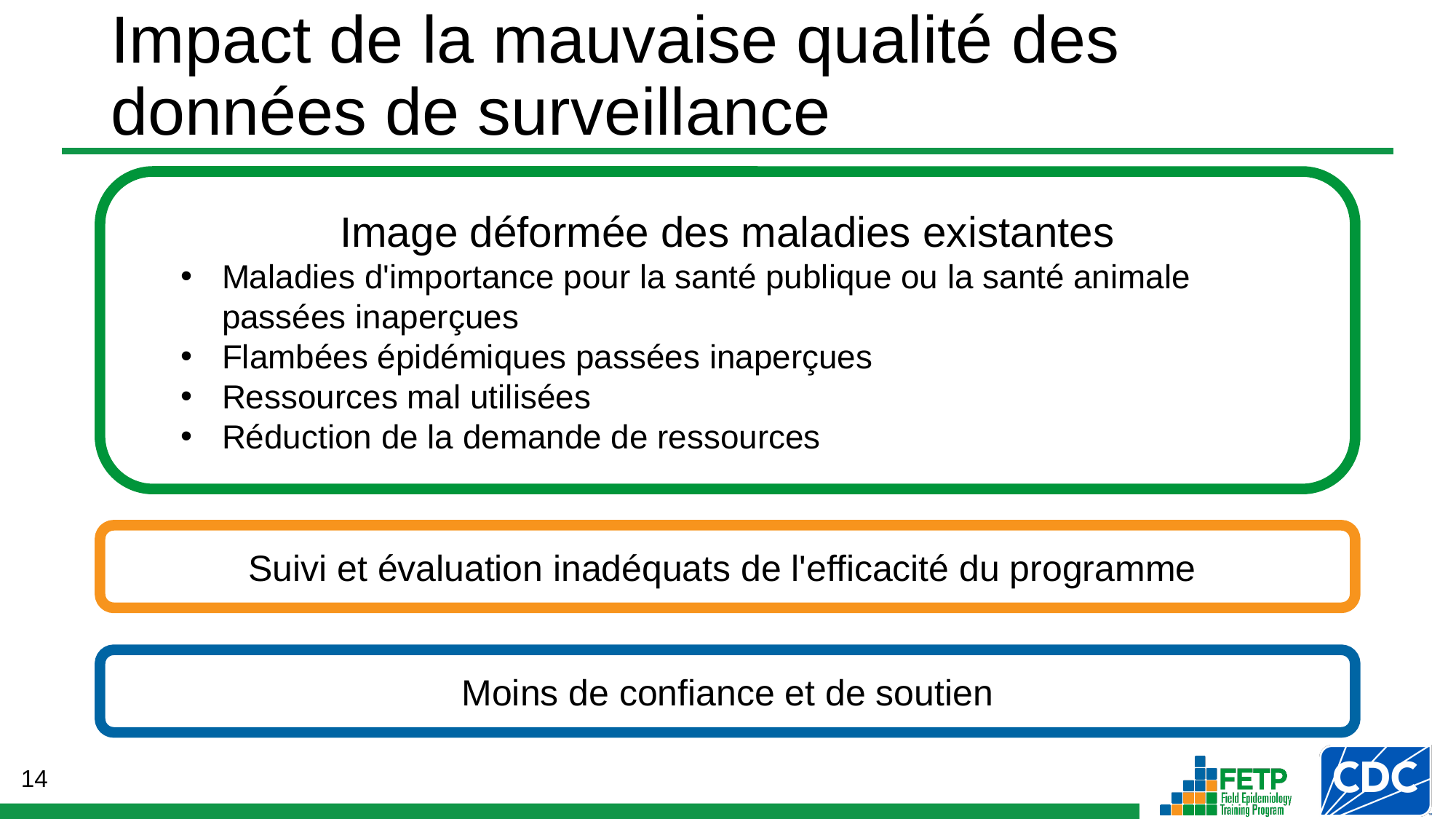

# Impact de la mauvaise qualité des données de surveillance
Image déformée des maladies existantes
Maladies d'importance pour la santé publique ou la santé animale
passées inaperçues
Flambées épidémiques passées inaperçues
Ressources mal utilisées
Réduction de la demande de ressources
Suivi et évaluation inadéquats de l'efficacité du programme
Moins de confiance et de soutien